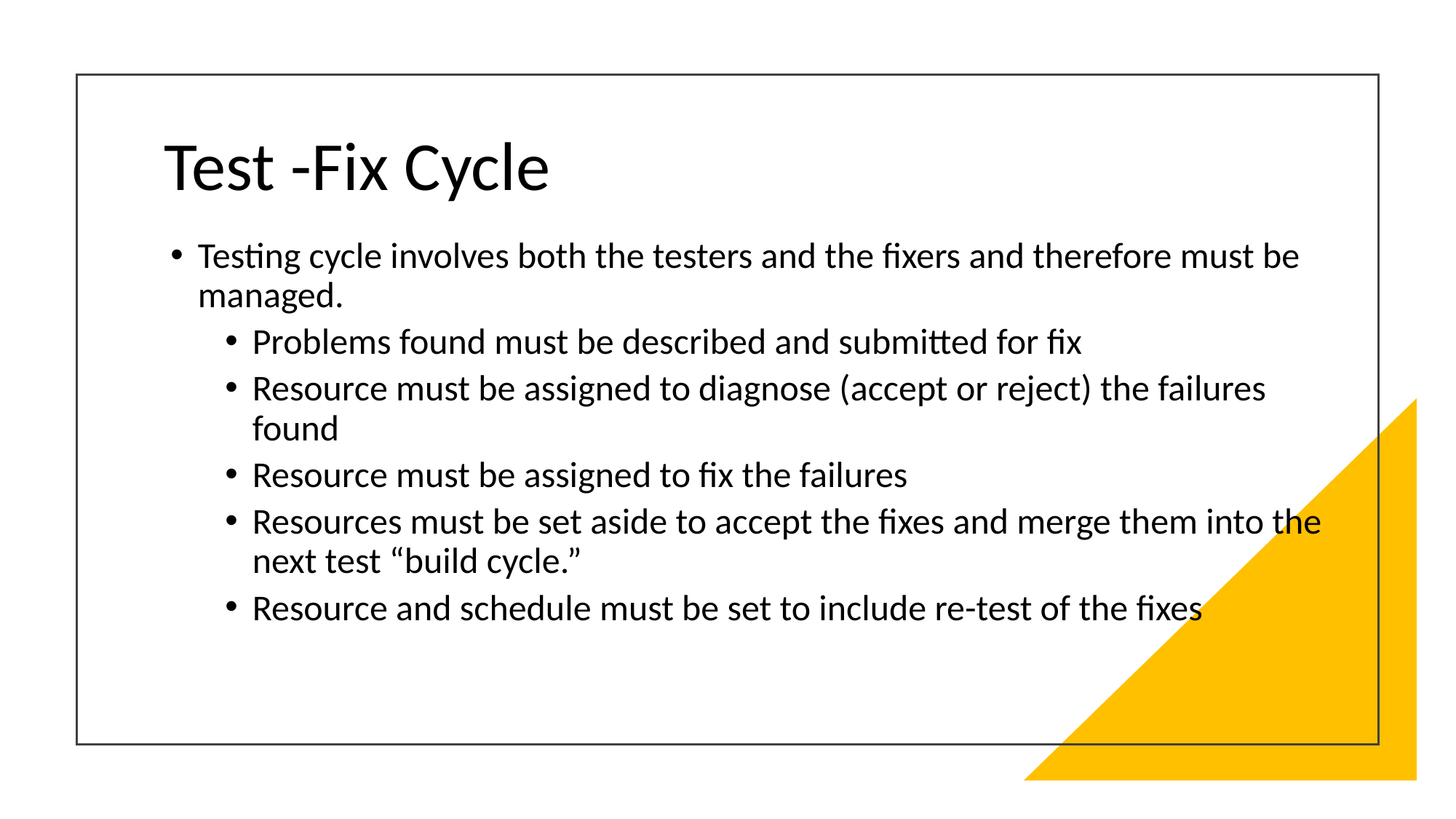

# Test -Fix Cycle
Testing cycle involves both the testers and the fixers and therefore must be managed.
Problems found must be described and submitted for fix
Resource must be assigned to diagnose (accept or reject) the failures found
Resource must be assigned to fix the failures
Resources must be set aside to accept the fixes and merge them into the next test “build cycle.”
Resource and schedule must be set to include re-test of the fixes